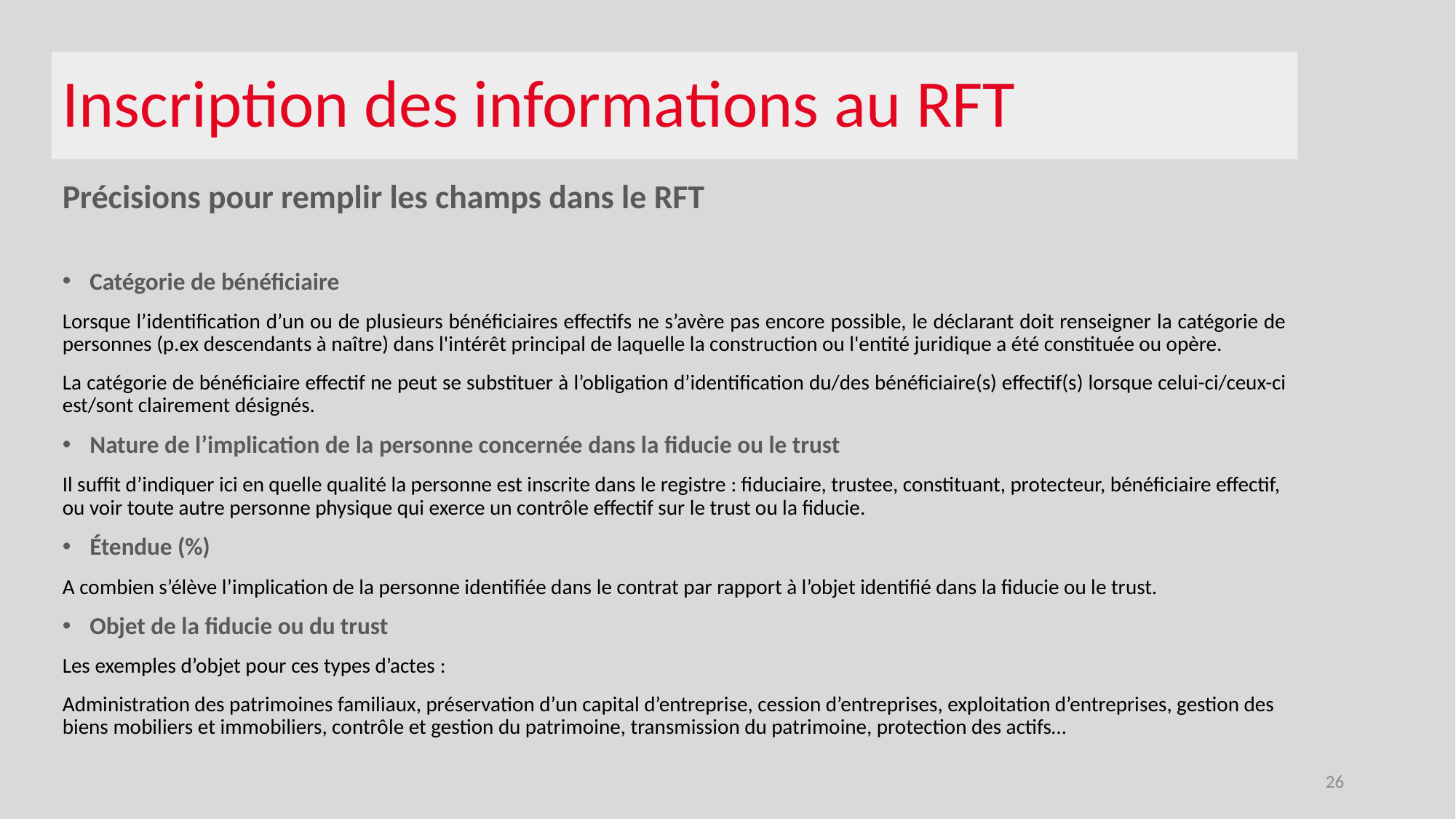

# Inscription des informations au RFT
Précisions pour remplir les champs dans le RFT

Catégorie de bénéficiaire
Lorsque l’identification d’un ou de plusieurs bénéficiaires effectifs ne s’avère pas encore possible, le déclarant doit renseigner la catégorie de personnes (p.ex descendants à naître) dans l'intérêt principal de laquelle la construction ou l'entité juridique a été constituée ou opère.
La catégorie de bénéficiaire effectif ne peut se substituer à l’obligation d’identification du/des bénéficiaire(s) effectif(s) lorsque celui-ci/ceux-ci est/sont clairement désignés.
Nature de l’implication de la personne concernée dans la fiducie ou le trust
Il suffit d’indiquer ici en quelle qualité la personne est inscrite dans le registre : fiduciaire, trustee, constituant, protecteur, bénéficiaire effectif, ou voir toute autre personne physique qui exerce un contrôle effectif sur le trust ou la fiducie.
Étendue (%)
A combien s’élève l’implication de la personne identifiée dans le contrat par rapport à l’objet identifié dans la fiducie ou le trust.
Objet de la fiducie ou du trust
Les exemples d’objet pour ces types d’actes :
Administration des patrimoines familiaux, préservation d’un capital d’entreprise, cession d’entreprises, exploitation d’entreprises, gestion des biens mobiliers et immobiliers, contrôle et gestion du patrimoine, transmission du patrimoine, protection des actifs…

26